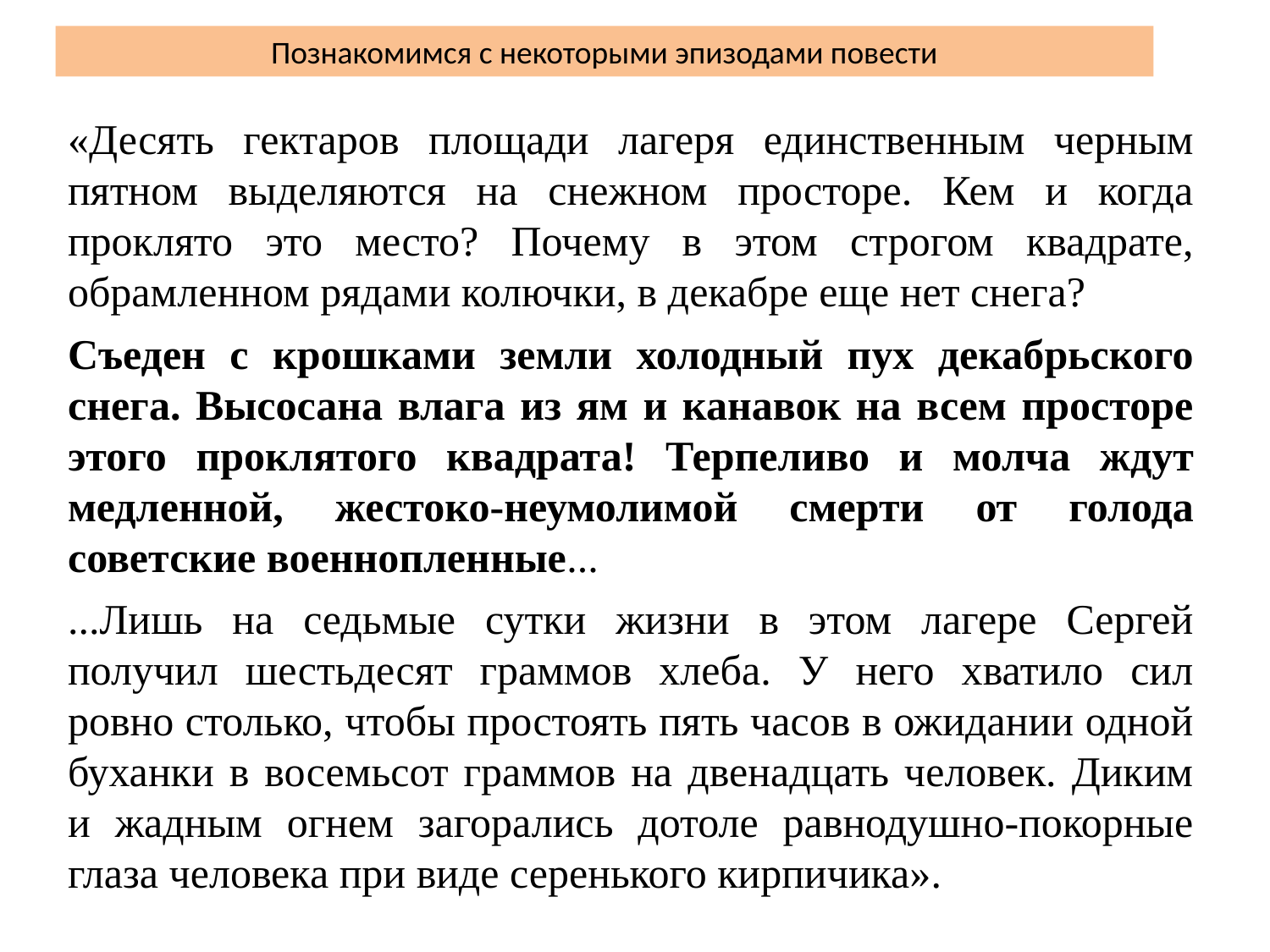

Познакомимся с некоторыми эпизодами повести
«Десять гектаров площади лагеря единственным черным пятном выделяются на снежном просторе. Кем и когда проклято это место? Почему в этом строгом квадрате, обрамленном рядами колючки, в декабре еще нет снега?
Съеден с крошками земли холодный пух декабрьского снега. Высосана влага из ям и канавок на всем просторе этого проклятого квадрата! Терпеливо и молча ждут медленной, жестоко-неумолимой смерти от голода советские военнопленные...
...Лишь на седьмые сутки жизни в этом лагере Сергей получил шестьдесят граммов хлеба. У него хватило сил ровно столько, чтобы простоять пять часов в ожидании одной буханки в восемьсот граммов на двенадцать человек. Диким и жадным огнем загорались дотоле равнодушно-покорные глаза человека при виде серенького кирпичика».